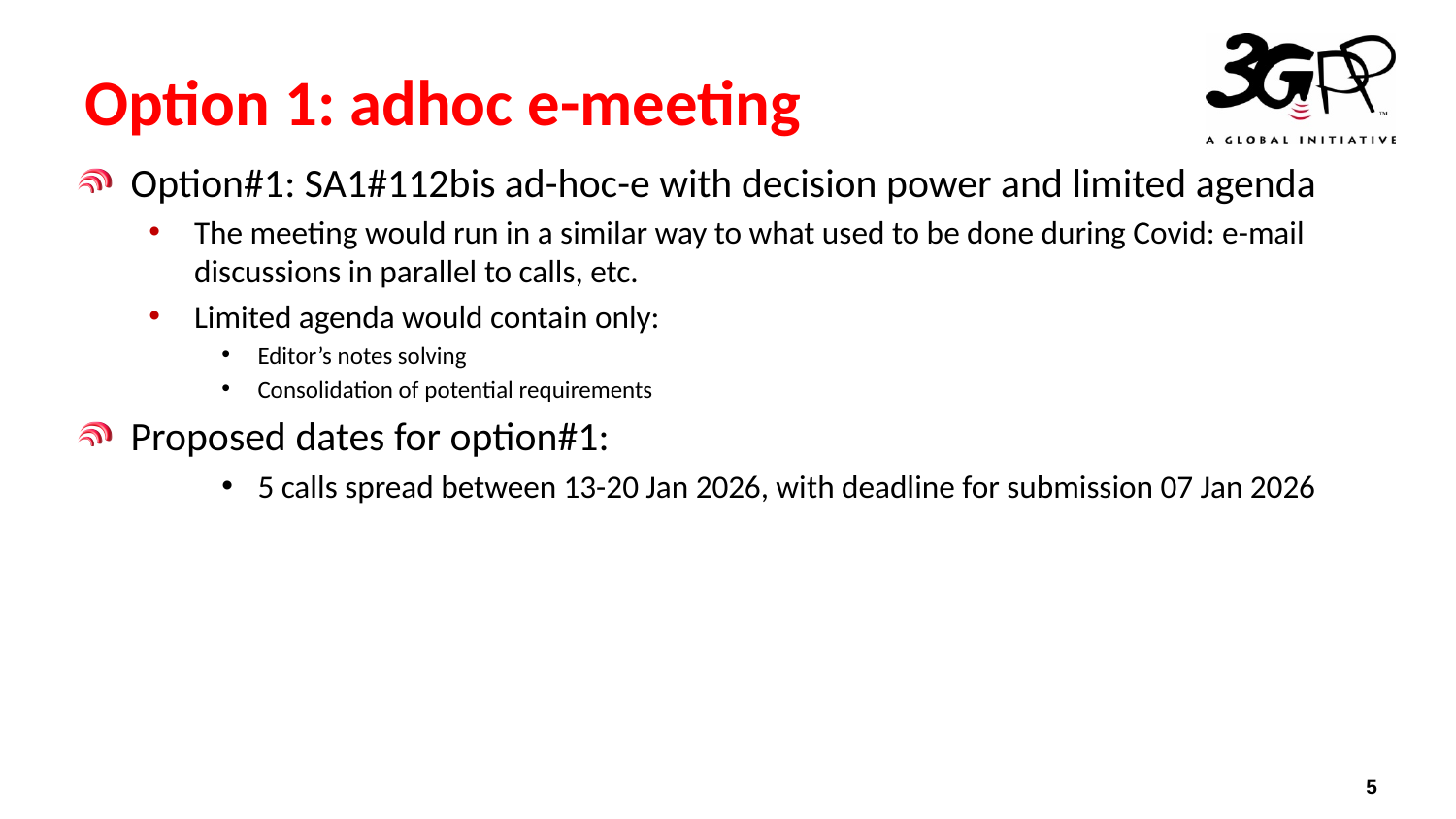

# Option 1: adhoc e-meeting
Option#1: SA1#112bis ad-hoc-e with decision power and limited agenda
The meeting would run in a similar way to what used to be done during Covid: e-mail discussions in parallel to calls, etc.
Limited agenda would contain only:
Editor’s notes solving
Consolidation of potential requirements
Proposed dates for option#1:
5 calls spread between 13-20 Jan 2026, with deadline for submission 07 Jan 2026